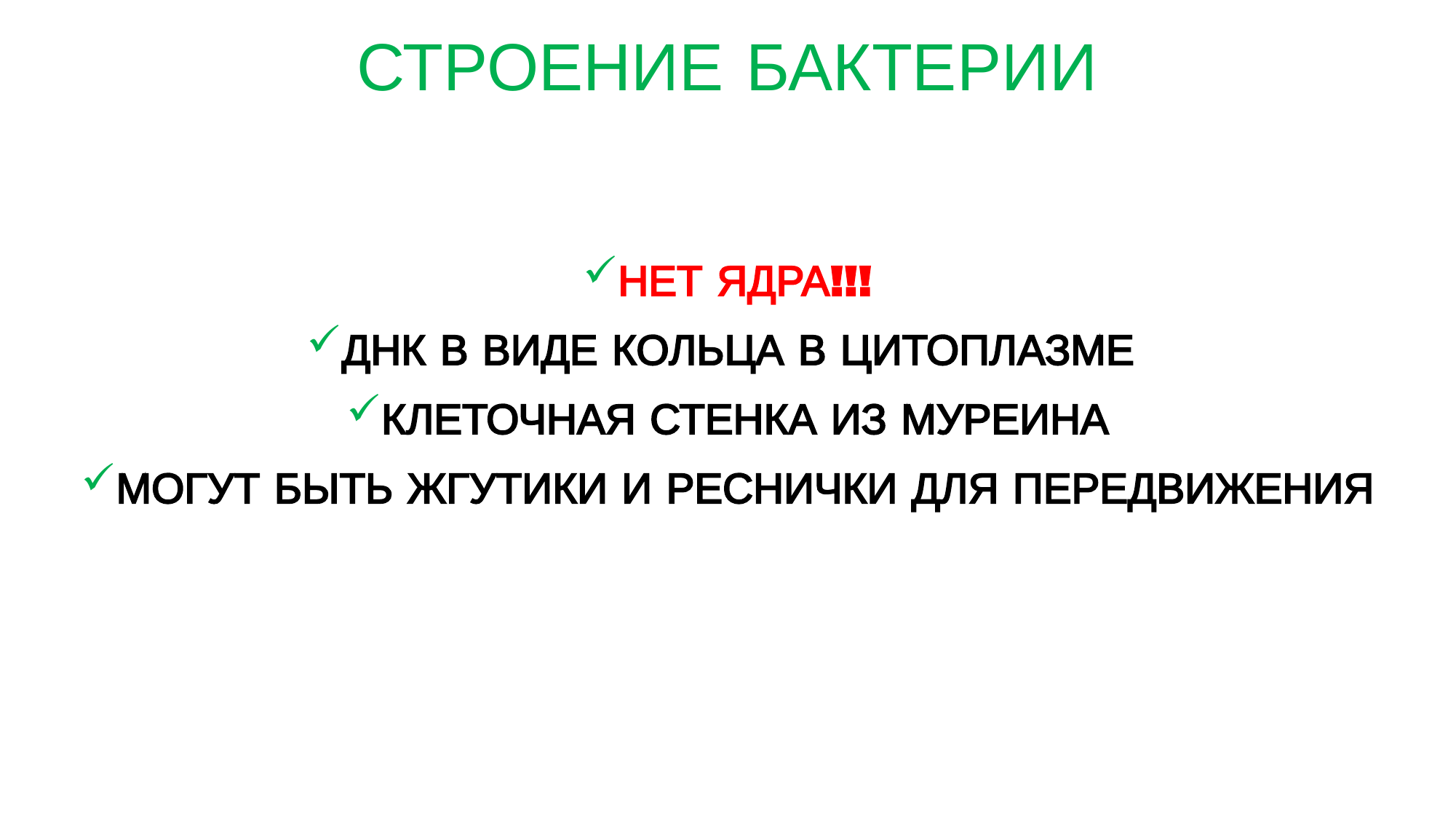

СТРОЕНИЕ БАКТЕРИИ
НЕТ ЯДРА!!!
ДНК В ВИДЕ КОЛЬЦА В ЦИТОПЛАЗМЕ
КЛЕТОЧНАЯ СТЕНКА ИЗ МУРЕИНА
МОГУТ БЫТЬ ЖГУТИКИ И РЕСНИЧКИ ДЛЯ ПЕРЕДВИЖЕНИЯ